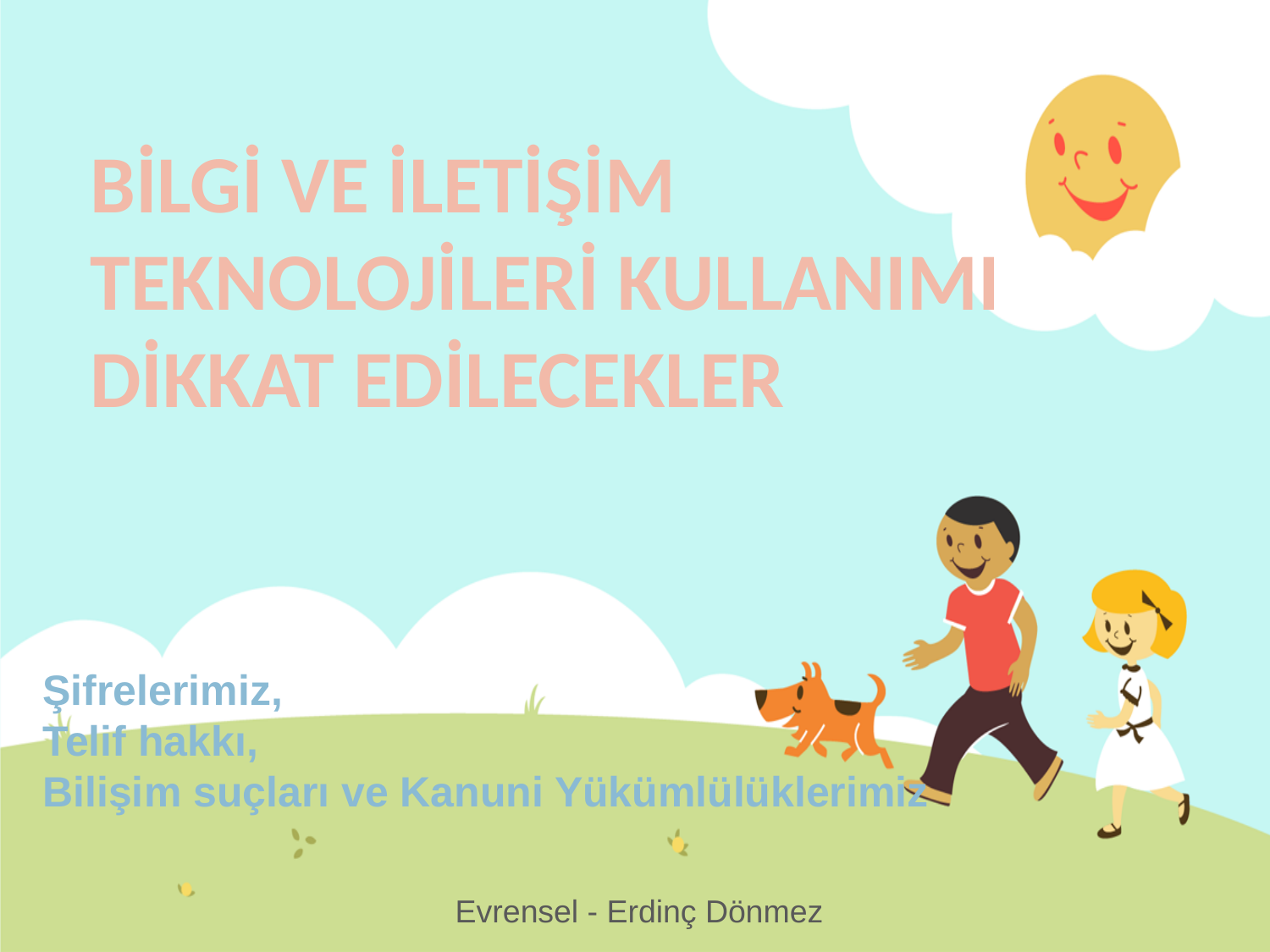

# BİLGİ VE İLETİŞİM TEKNOLOJİLERİ KULLANIMI DİKKAT EDİLECEKLER

Şifrelerimiz,
Telif hakkı,
Bilişim suçları ve Kanuni Yükümlülüklerimiz
Evrensel - Erdinç Dönmez